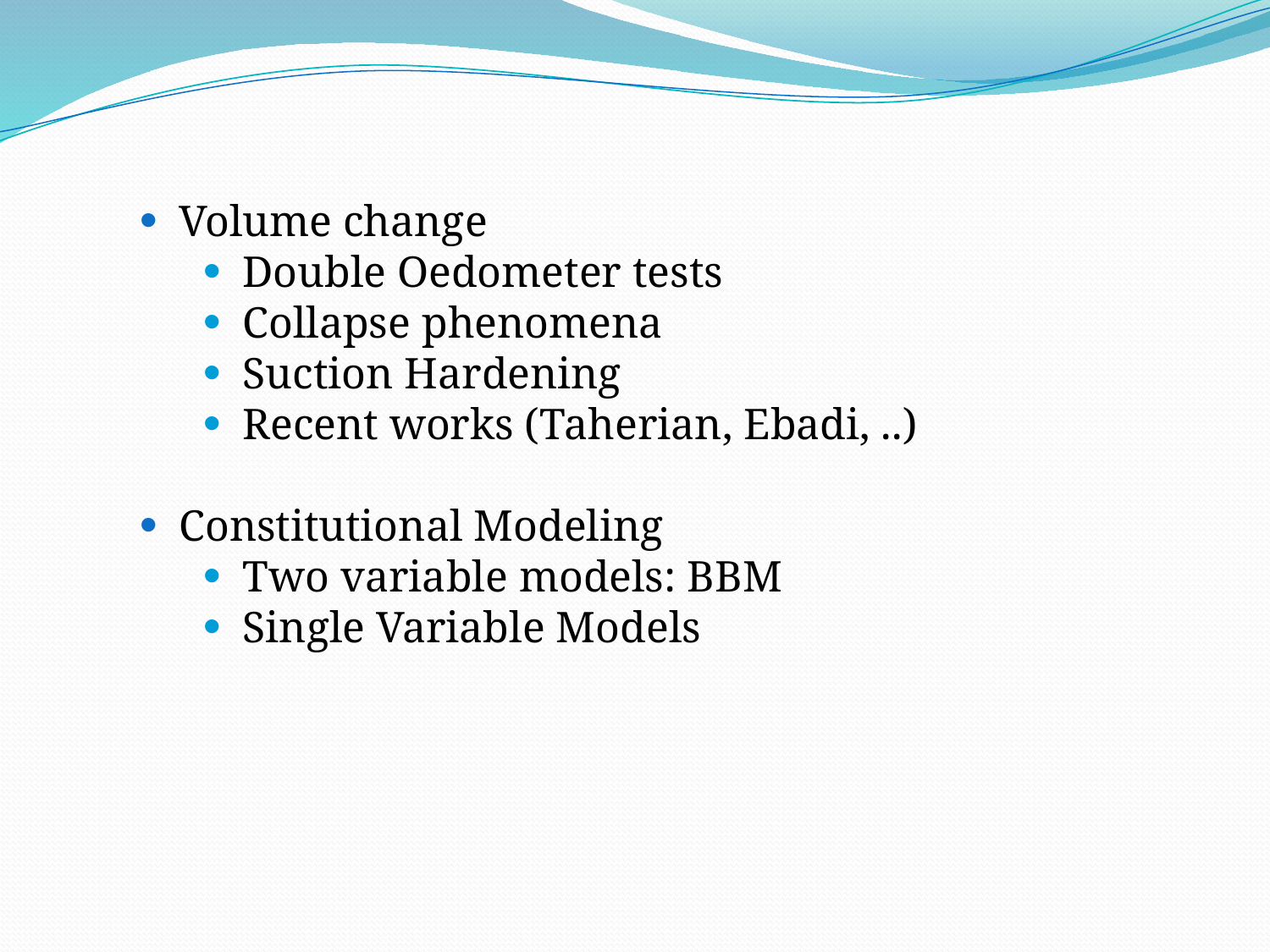

Volume change
Double Oedometer tests
Collapse phenomena
Suction Hardening
Recent works (Taherian, Ebadi, ..)

Constitutional Modeling
Two variable models: BBM
Single Variable Models